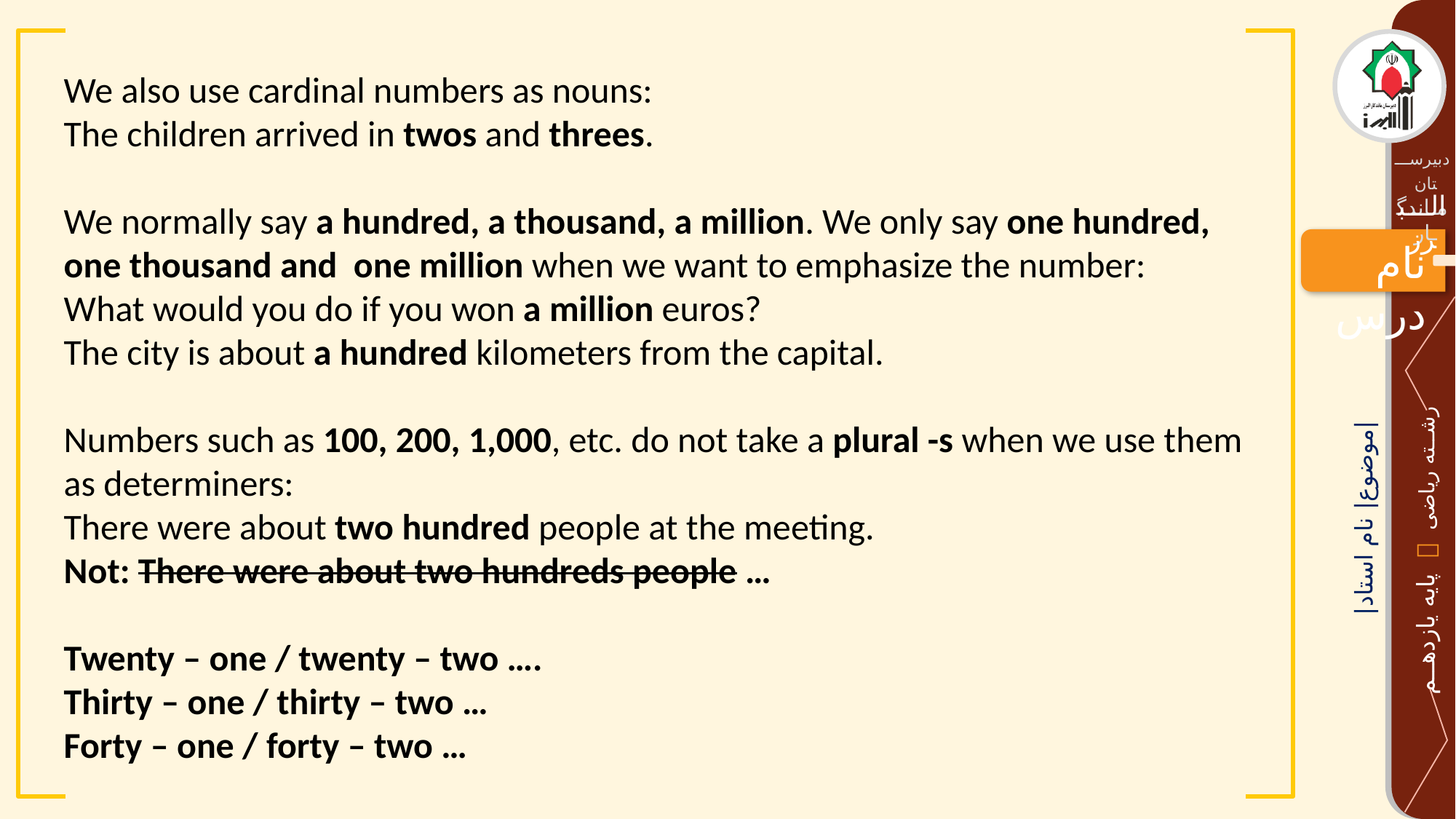

We also use cardinal numbers as nouns:
The children arrived in twos and threes.

We normally say a hundred, a thousand, a million. We only say one hundred, one thousand and  one million when we want to emphasize the number:
What would you do if you won a million euros?
The city is about a hundred kilometers from the capital.

Numbers such as 100, 200, 1,000, etc. do not take a plural -s when we use them as determiners:
There were about two hundred people at the meeting.
Not: There were about two hundreds people …

Twenty – one / twenty – two ….
Thirty – one / thirty – two …
Forty – one / forty – two …